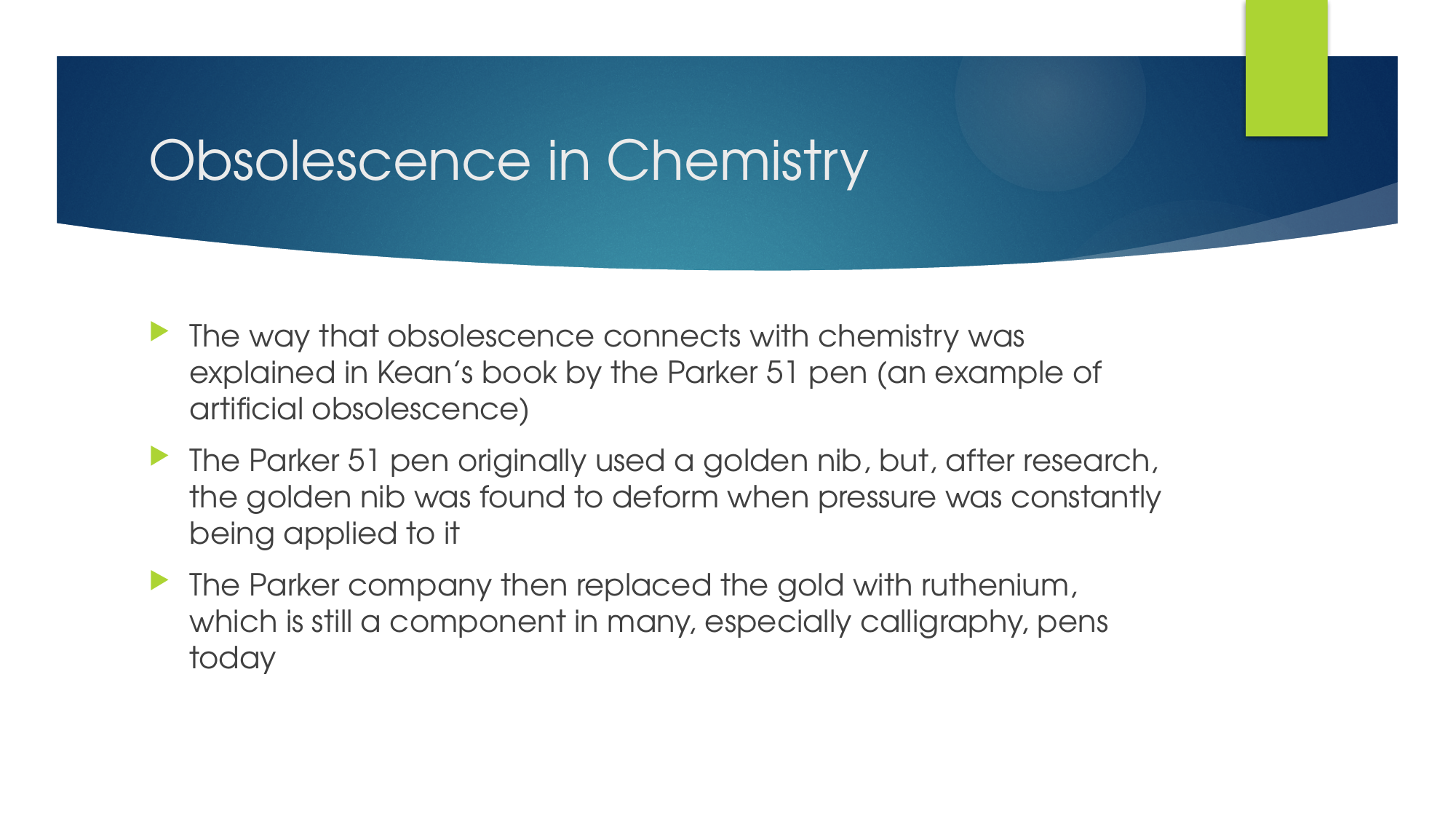

# Obsolescence in Chemistry
The way that obsolescence connects with chemistry was explained in Kean’s book by the Parker 51 pen (an example of artificial obsolescence)
The Parker 51 pen originally used a golden nib, but, after research, the golden nib was found to deform when pressure was constantly being applied to it
The Parker company then replaced the gold with ruthenium, which is still a component in many, especially calligraphy, pens today